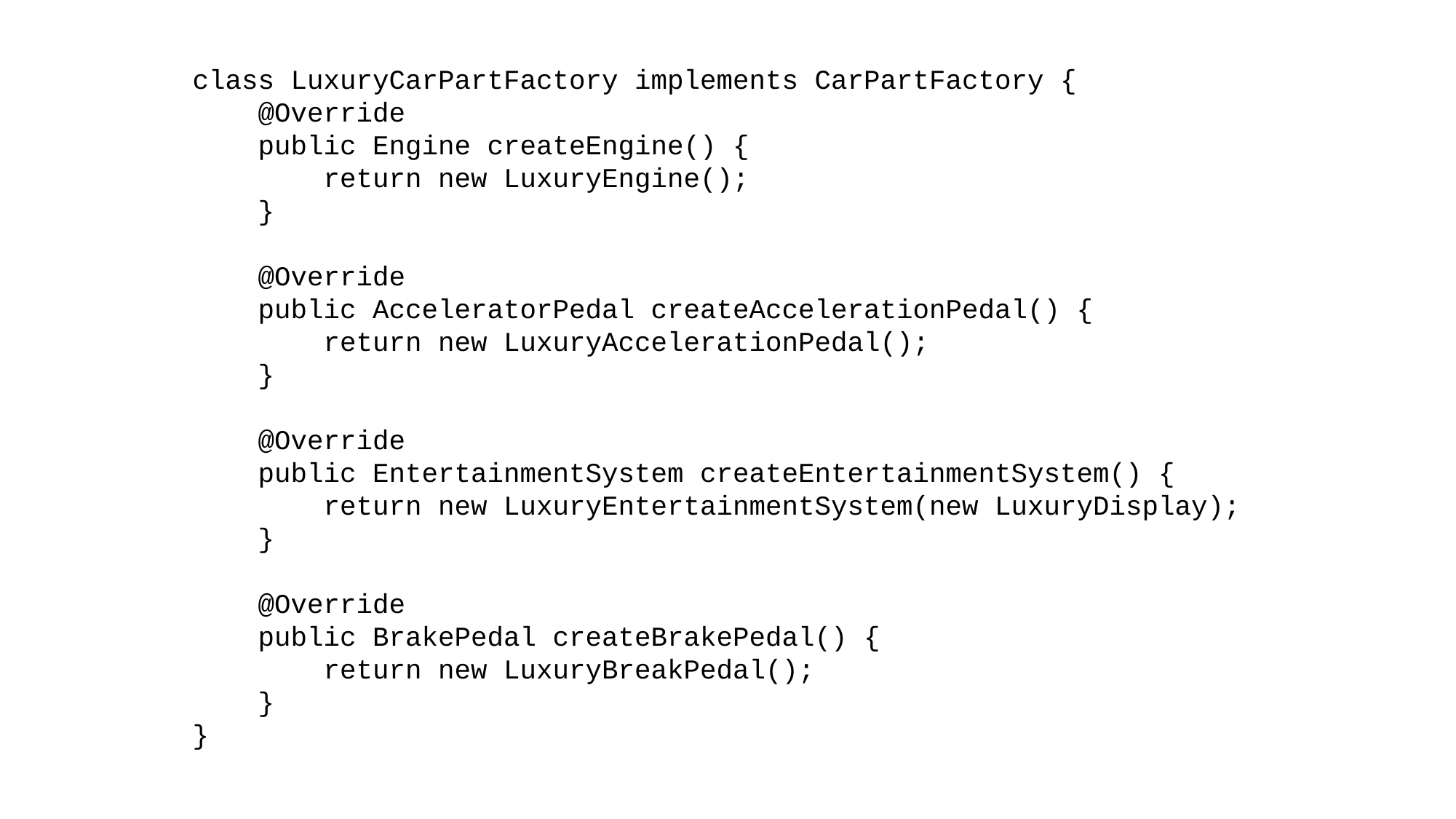

class LuxuryCarPartFactory implements CarPartFactory {
    @Override
    public Engine createEngine() {
        return new LuxuryEngine();
    }
    @Override
    public AcceleratorPedal createAccelerationPedal() {
        return new LuxuryAccelerationPedal();
    }
    @Override
    public EntertainmentSystem createEntertainmentSystem() {
        return new LuxuryEntertainmentSystem(new LuxuryDisplay);
    }
    @Override
    public BrakePedal createBrakePedal() {
        return new LuxuryBreakPedal();
    }
}